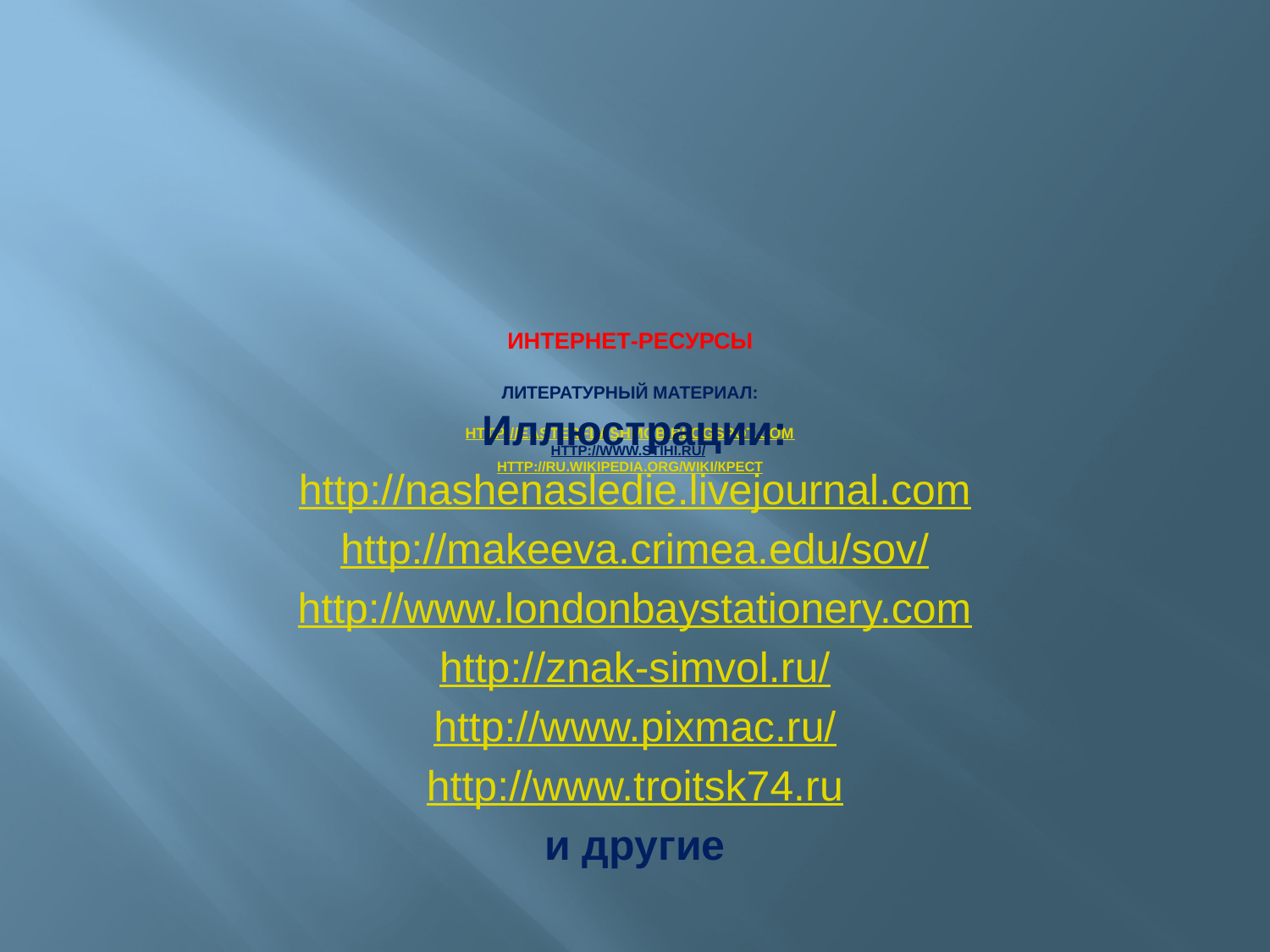

# Интернет-ресурсы Литературный материал: http://easterflashmob.blogspot.com http://www.stihi.ru/ http://ru.wikipedia.org/wiki/Крест
Иллюстрации:
http://nashenasledie.livejournal.com
http://makeeva.crimea.edu/sov/
http://www.londonbaystationery.com
http://znak-simvol.ru/
http://www.pixmac.ru/
http://www.troitsk74.ru
и другие